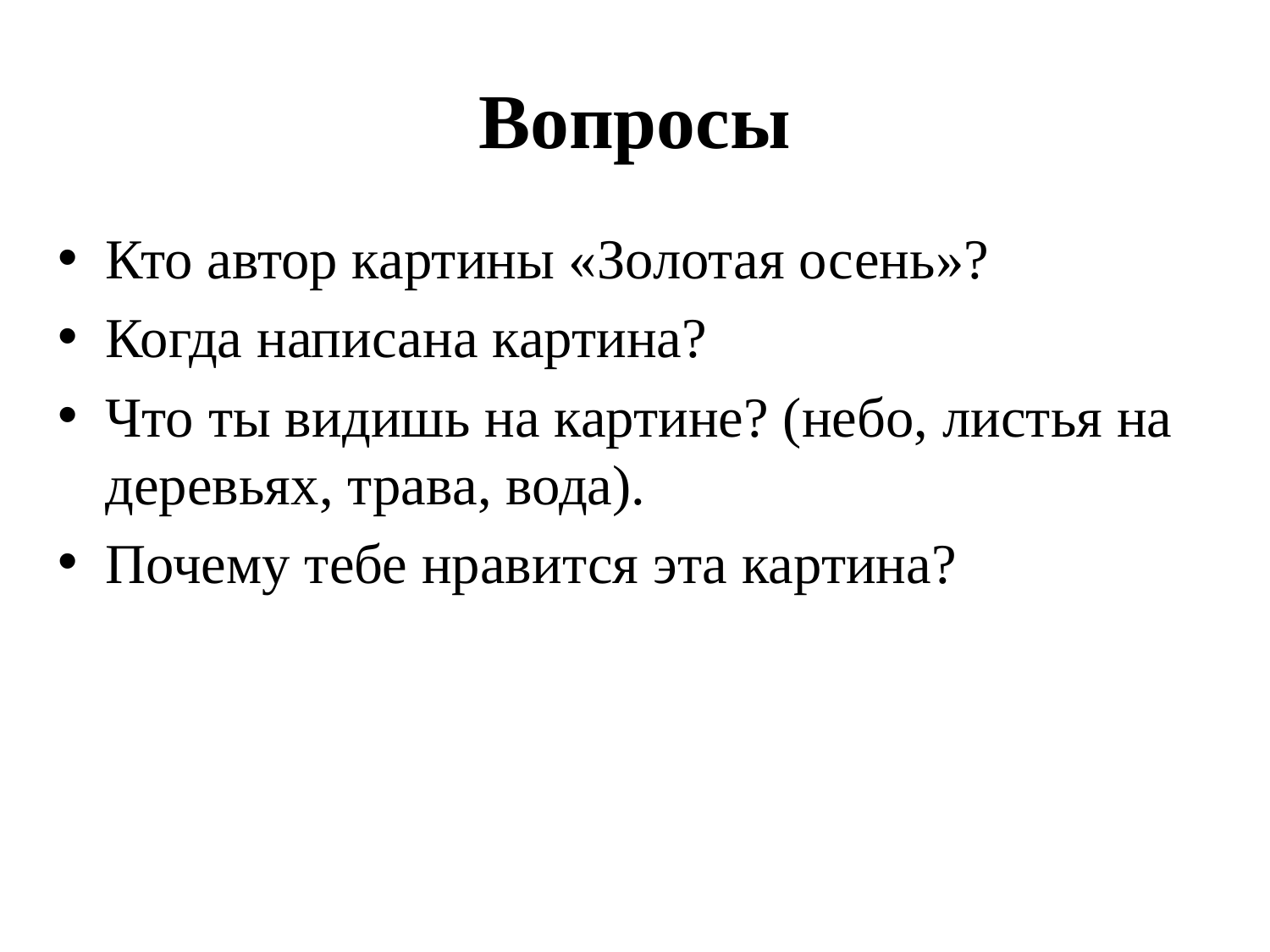

# Вопросы
Кто автор картины «Золотая осень»?
Когда написана картина?
Что ты видишь на картине? (небо, листья на деревьях, трава, вода).
Почему тебе нравится эта картина?